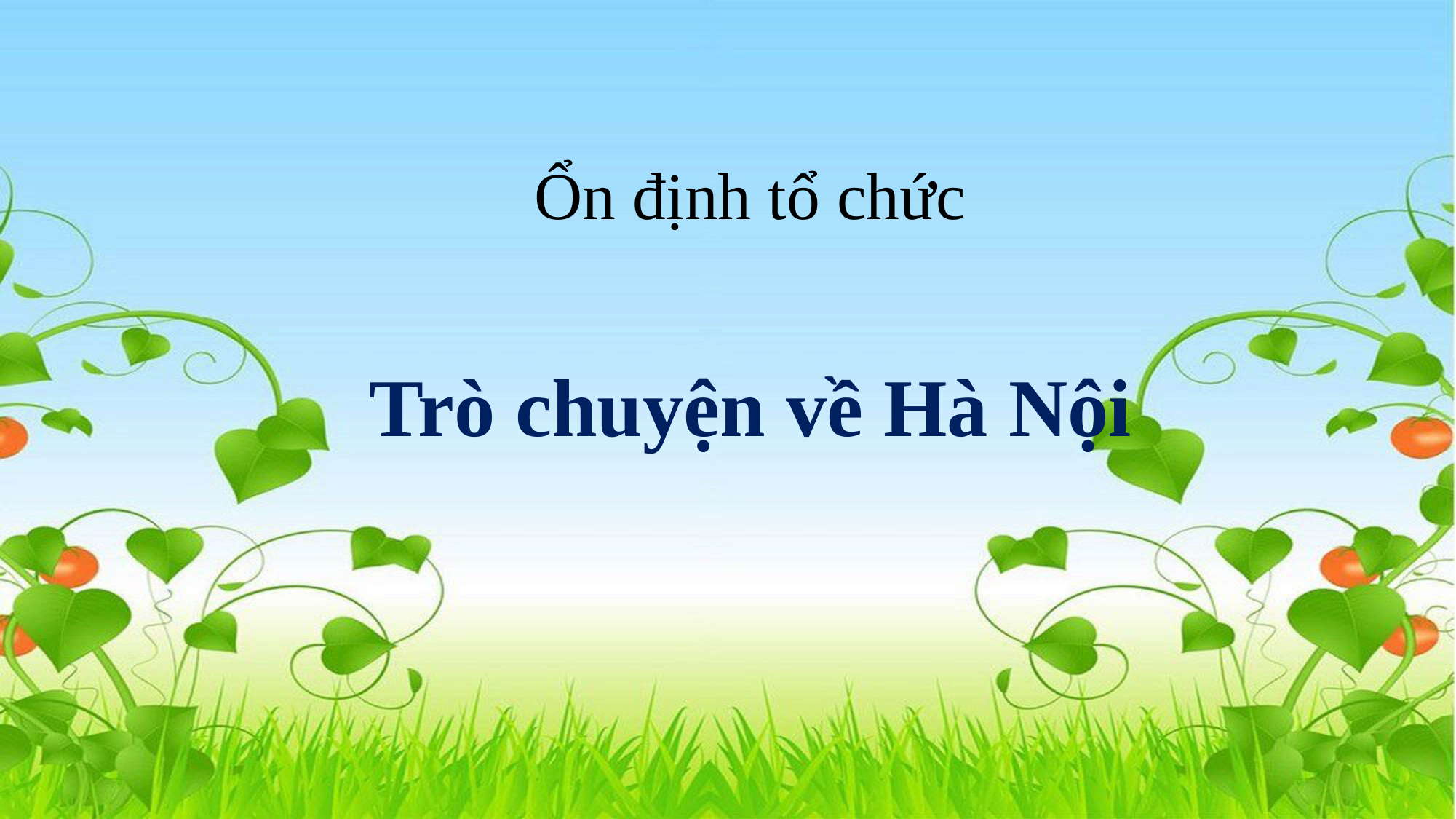

Ổn định tổ chức
Trò chuyện về Hà Nội